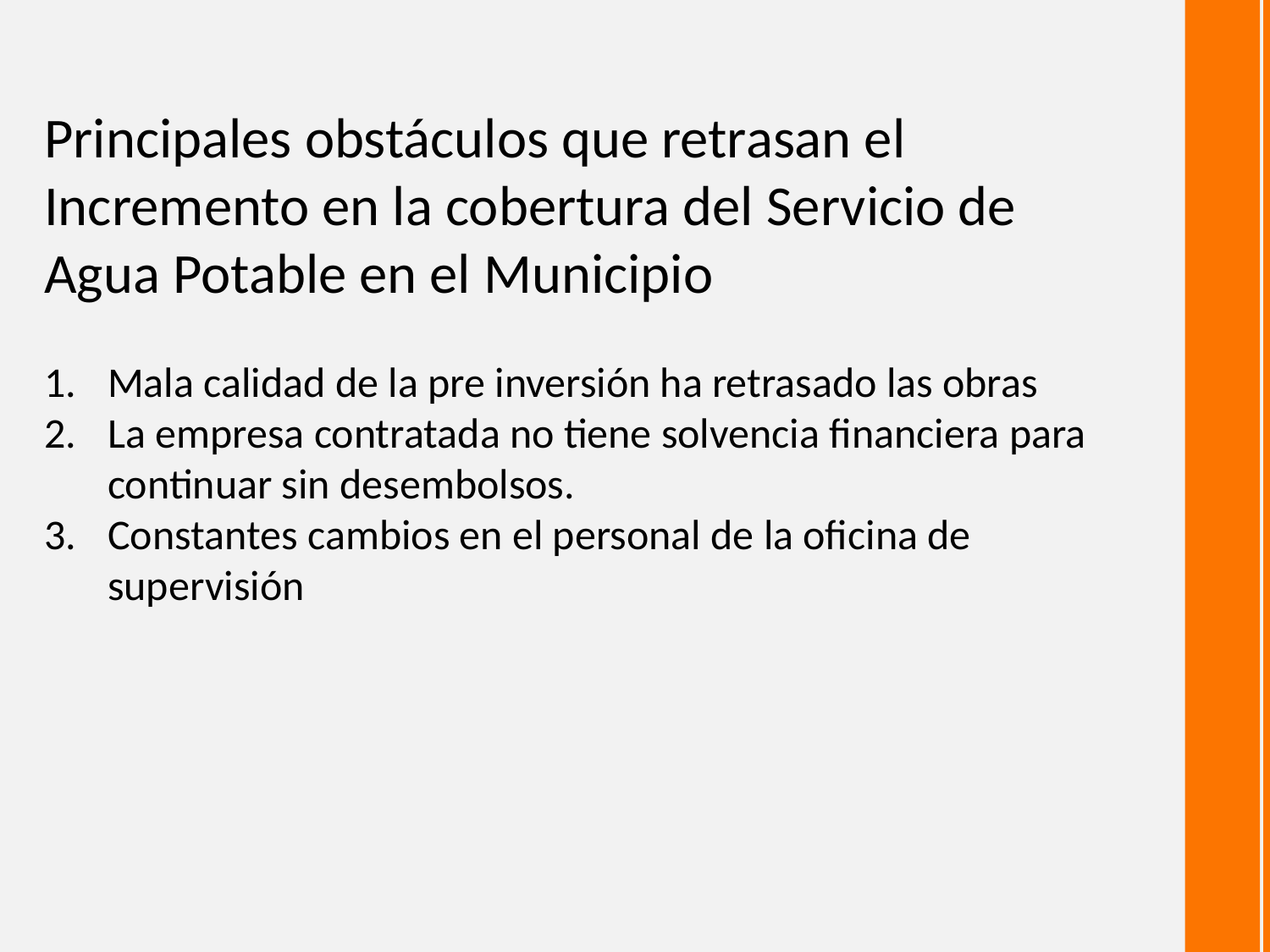

Principales obstáculos que retrasan el Incremento en la cobertura del Servicio de Agua Potable en el Municipio

Mala calidad de la pre inversión ha retrasado las obras
La empresa contratada no tiene solvencia financiera para continuar sin desembolsos.
Constantes cambios en el personal de la oficina de supervisión